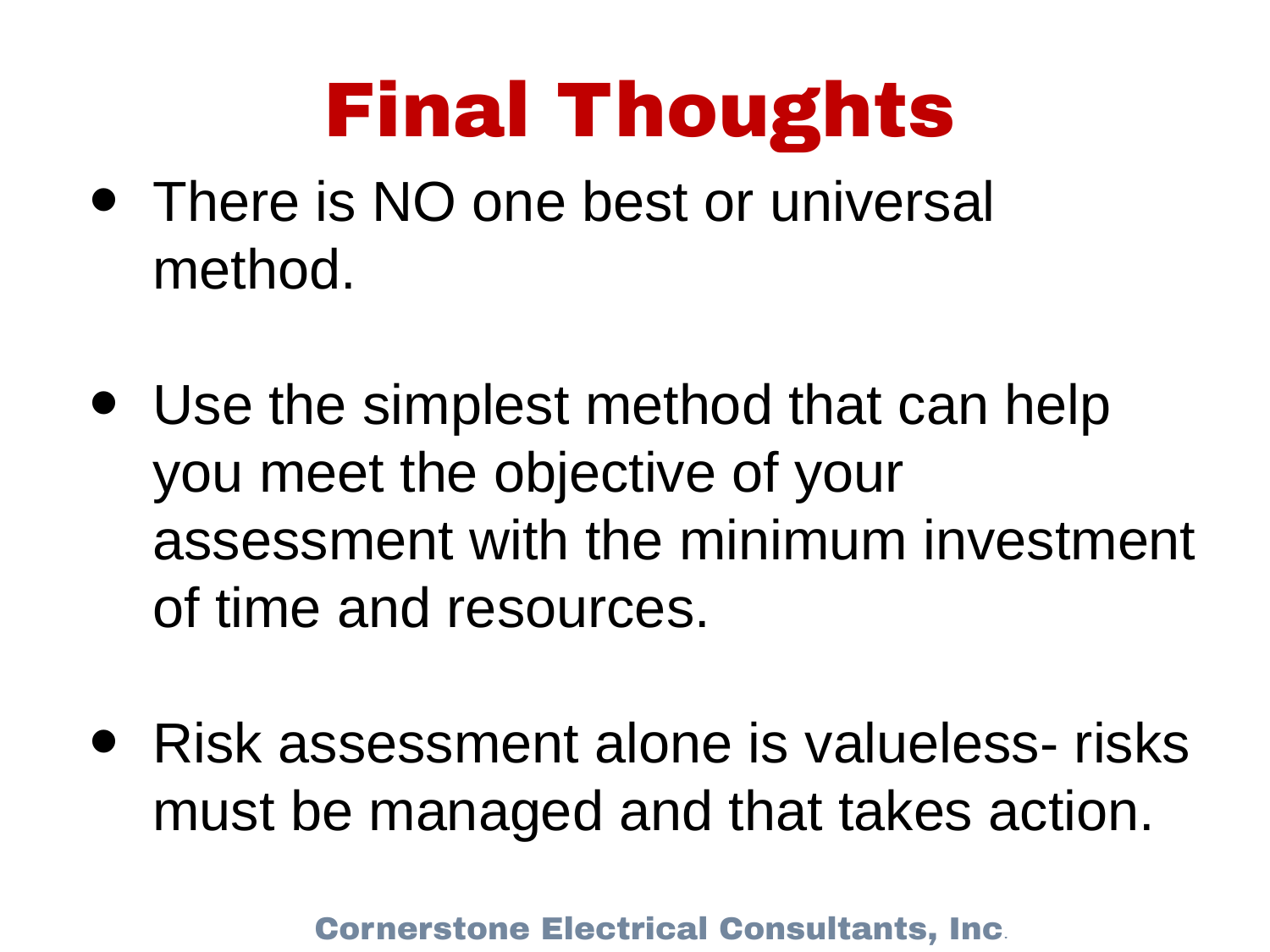

# Final Thoughts
There is NO one best or universal method.

Use the simplest method that can help you meet the objective of your assessment with the minimum investment of time and resources.

Risk assessment alone is valueless- risks must be managed and that takes action.
Cornerstone Electrical Consultants, Inc.